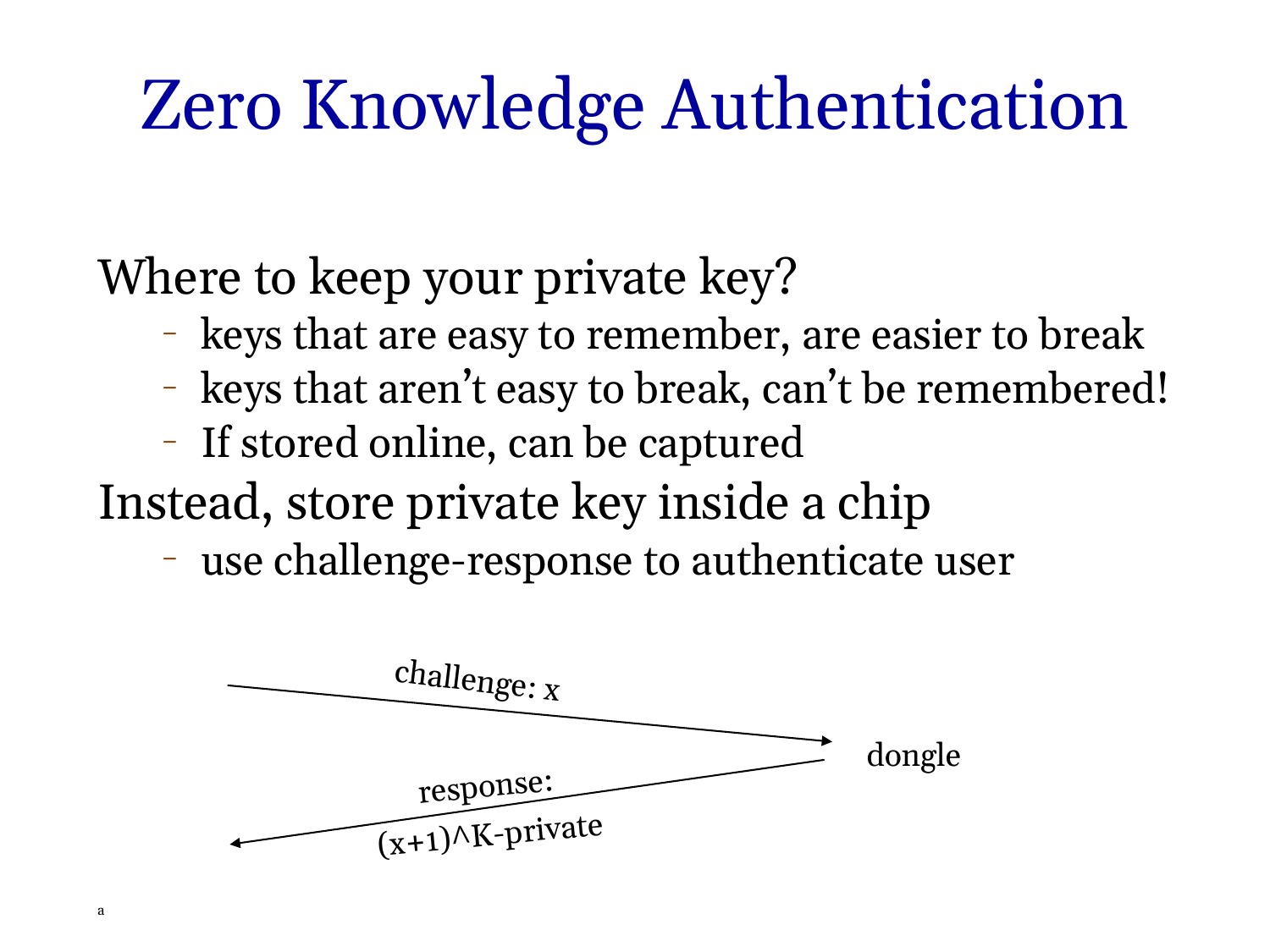

# Zero Knowledge Authentication
Where to keep your private key?
keys that are easy to remember, are easier to break
keys that aren’t easy to break, can’t be remembered!
If stored online, can be captured
Instead, store private key inside a chip
use challenge-response to authenticate user

a
challenge: x

dongle
response:
(x+1)^K-private